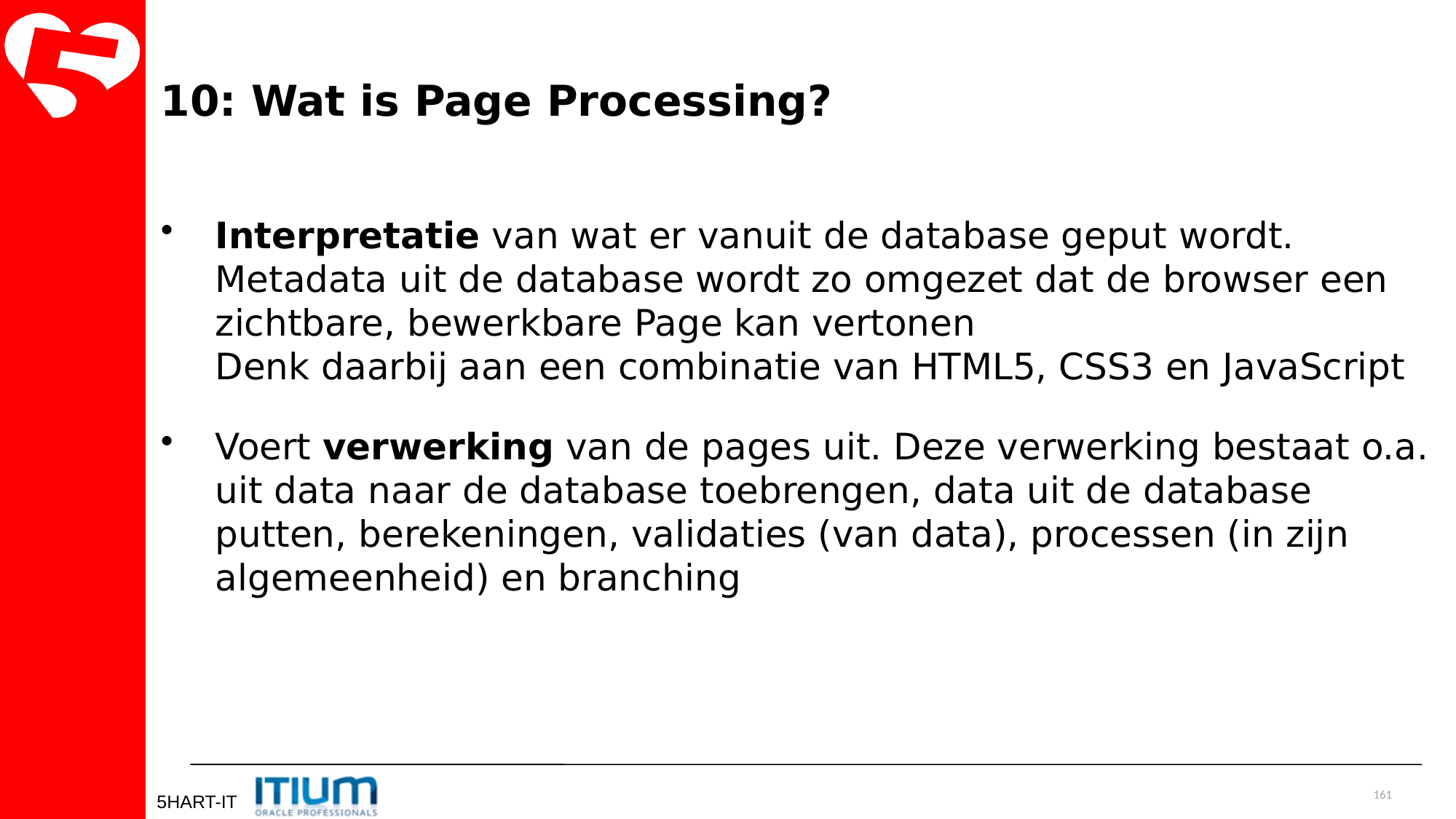

10: Wat is Page Processing?
Interpretatie van wat er vanuit de database geput wordt. Metadata uit de database wordt zo omgezet dat de browser een zichtbare, bewerkbare Page kan vertonen
Denk daarbij aan een combinatie van HTML5, CSS3 en JavaScript
Voert verwerking van de pages uit. Deze verwerking bestaat o.a. uit data naar de database toebrengen, data uit de database putten, berekeningen, validaties (van data), processen (in zijn algemeenheid) en branching
161